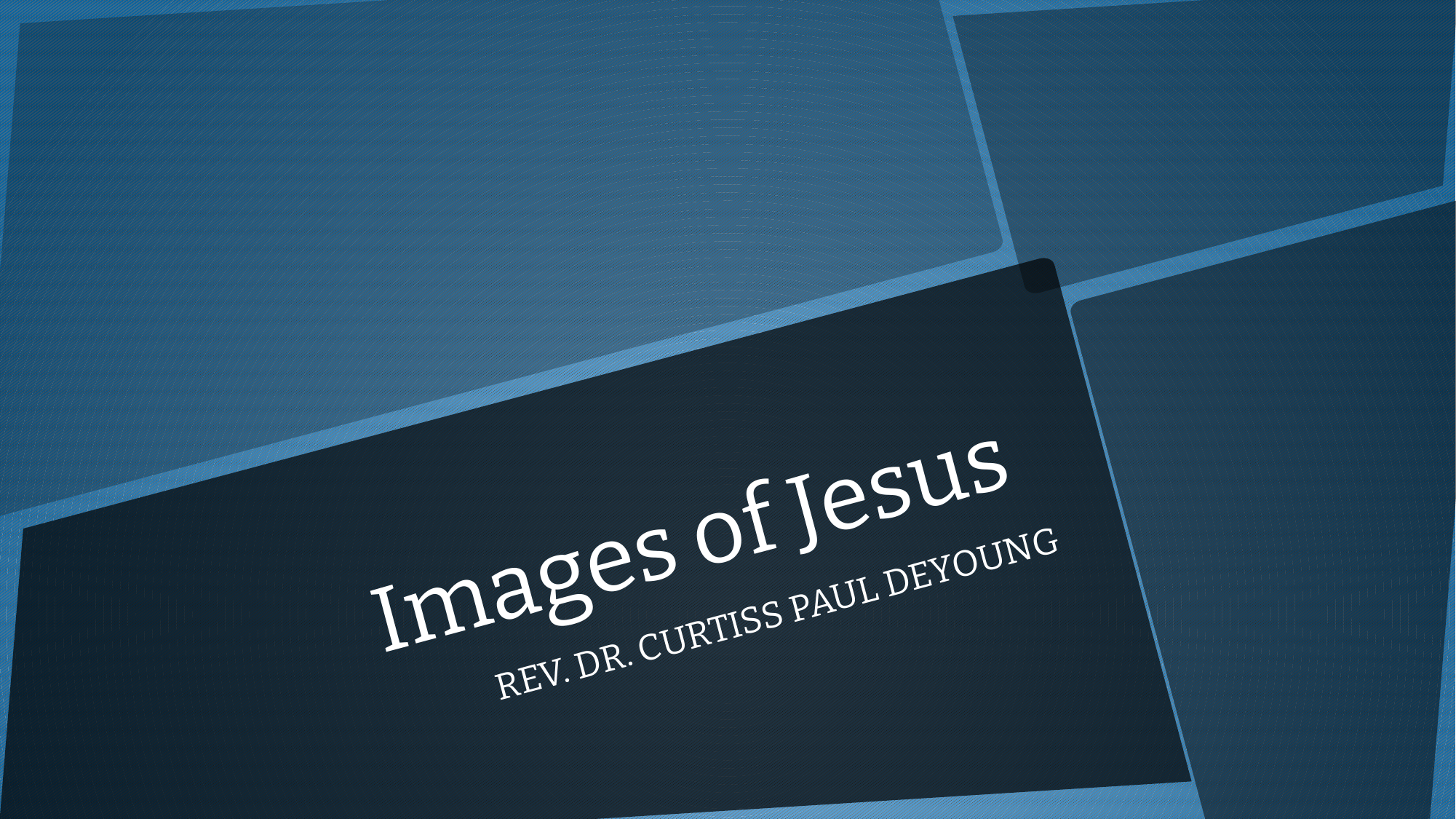

# Images of Jesus
REV. DR. CURTISS PAUL DEYOUNG